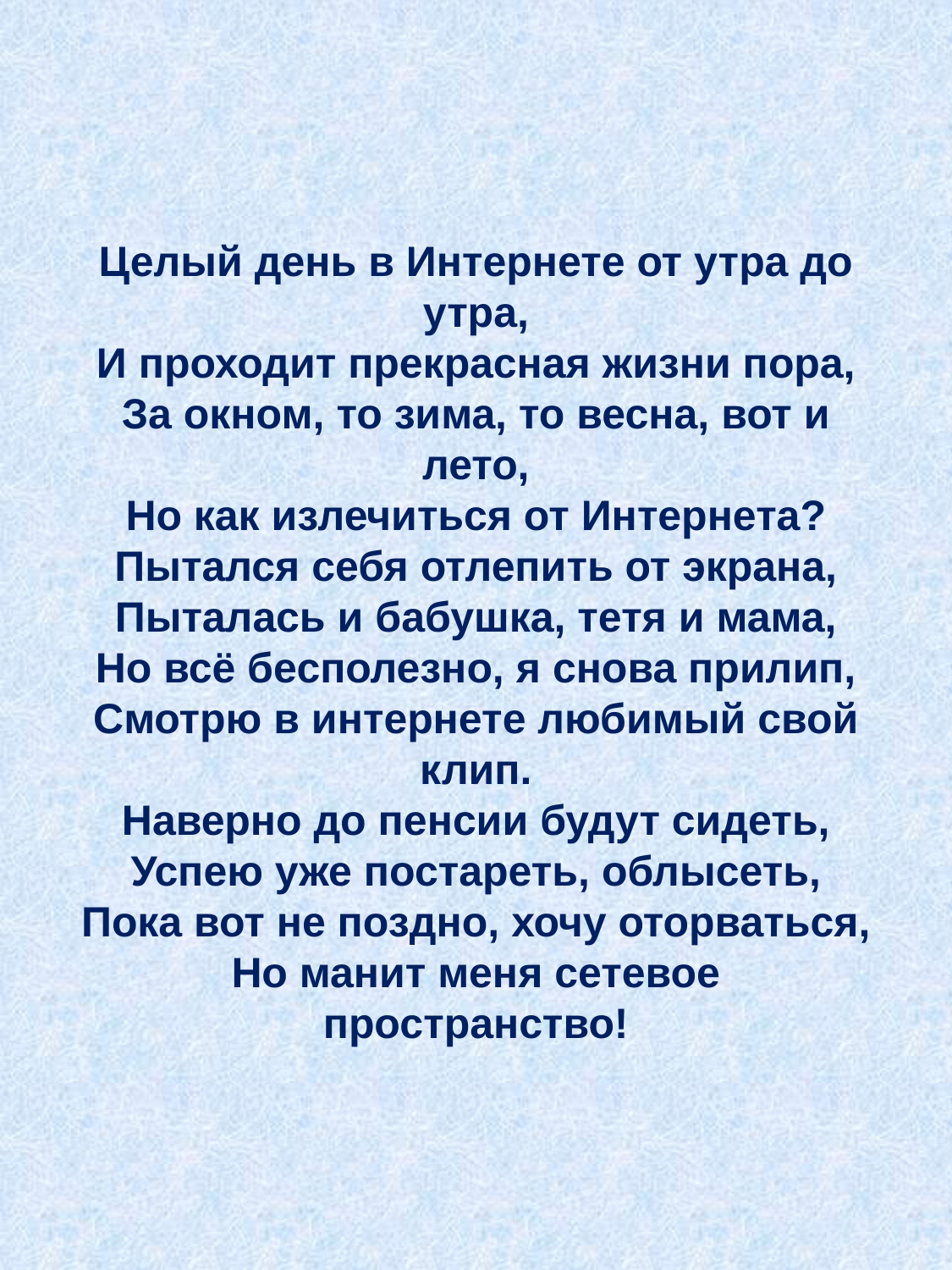

Целый день в Интернете от утра до утра,
И проходит прекрасная жизни пора,
За окном, то зима, то весна, вот и лето,
Но как излечиться от Интернета?
Пытался себя отлепить от экрана,
Пыталась и бабушка, тетя и мама,
Но всё бесполезно, я снова прилип,
Смотрю в интернете любимый свой клип.
Наверно до пенсии будут сидеть,
Успею уже постареть, облысеть,
Пока вот не поздно, хочу оторваться,
Но манит меня сетевое пространство!